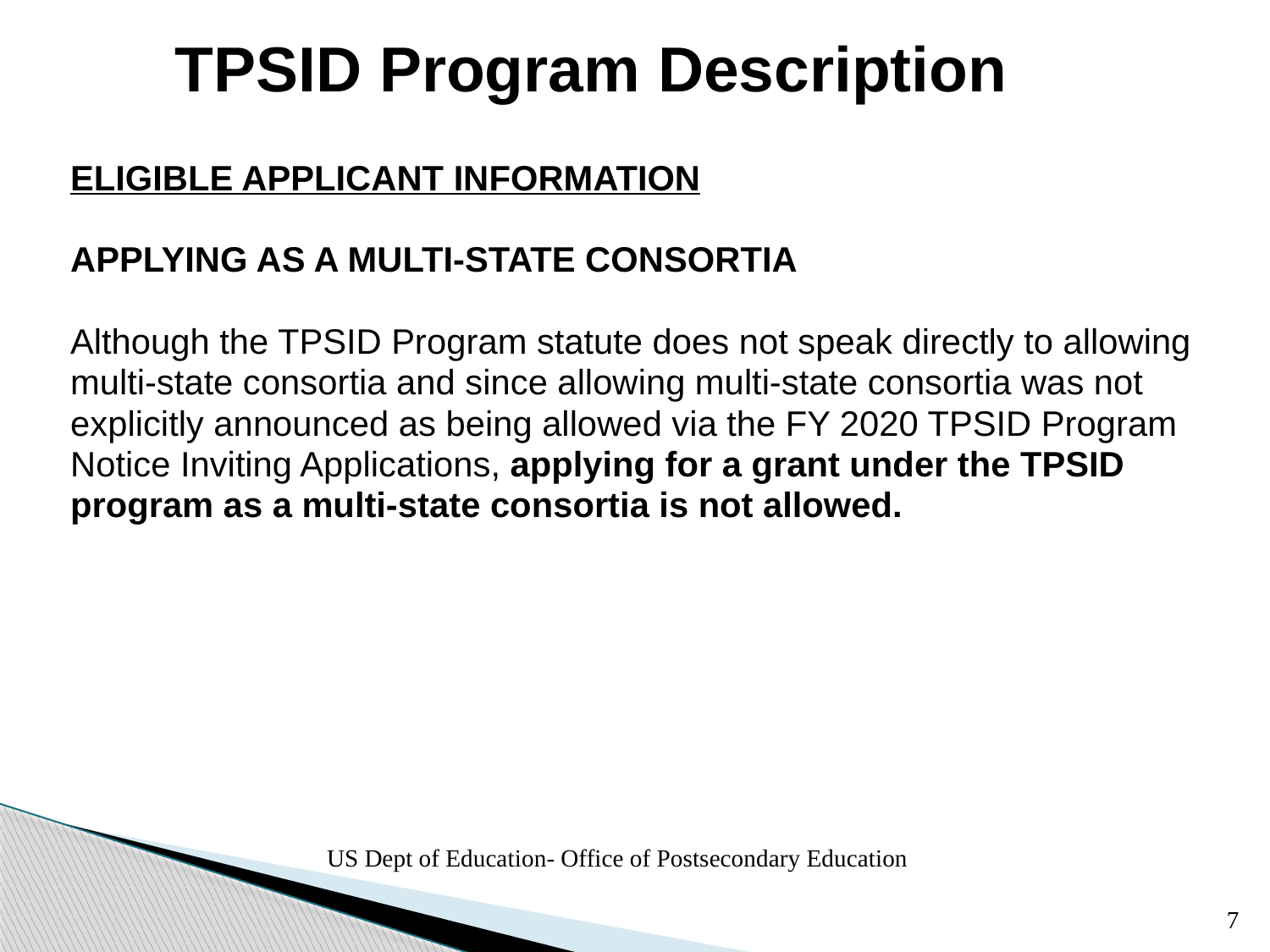

# TPSID Program Description

ELIGIBLE APPLICANT INFORMATION

APPLYING AS A MULTI-STATE CONSORTIA

Although the TPSID Program statute does not speak directly to allowing
multi-state consortia and since allowing multi-state consortia was not
explicitly announced as being allowed via the FY 2020 TPSID Program
Notice Inviting Applications, applying for a grant under the TPSID
program as a multi-state consortia is not allowed.

US Dept of Education- Office of Postsecondary Education
7